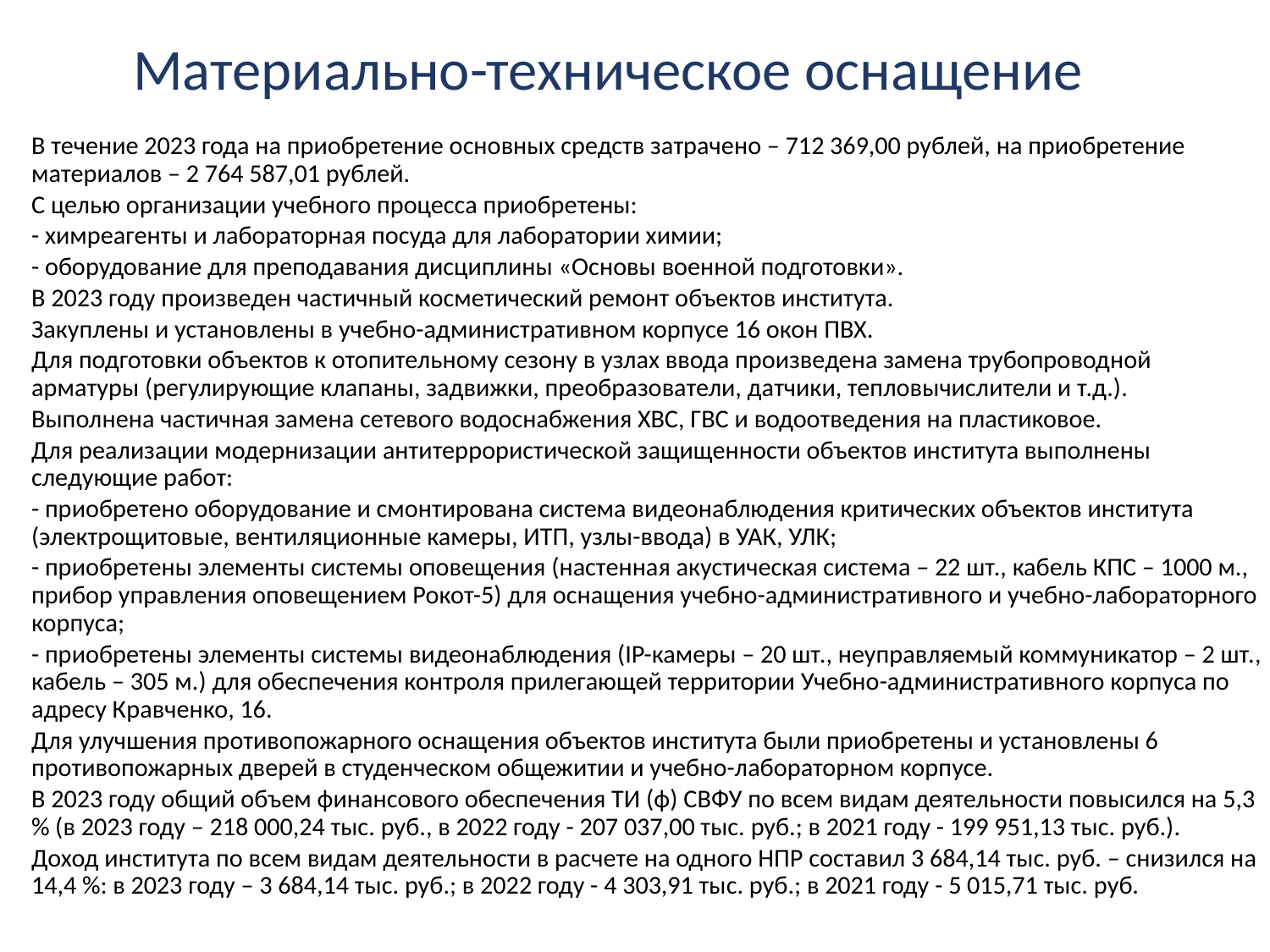

# Материально-техническое оснащение
В течение 2023 года на приобретение основных средств затрачено – 712 369,00 рублей, на приобретение материалов – 2 764 587,01 рублей.
С целью организации учебного процесса приобретены:
- химреагенты и лабораторная посуда для лаборатории химии;
- оборудование для преподавания дисциплины «Основы военной подготовки».
В 2023 году произведен частичный косметический ремонт объектов института.
Закуплены и установлены в учебно-административном корпусе 16 окон ПВХ.
Для подготовки объектов к отопительному сезону в узлах ввода произведена замена трубопроводной арматуры (регулирующие клапаны, задвижки, преобразователи, датчики, тепловычислители и т.д.).
Выполнена частичная замена сетевого водоснабжения ХВС, ГВС и водоотведения на пластиковое.
Для реализации модернизации антитеррористической защищенности объектов института выполнены следующие работ:
- приобретено оборудование и смонтирована система видеонаблюдения критических объектов института (электрощитовые, вентиляционные камеры, ИТП, узлы-ввода) в УАК, УЛК;
- приобретены элементы системы оповещения (настенная акустическая система – 22 шт., кабель КПС – 1000 м., прибор управления оповещением Рокот-5) для оснащения учебно-административного и учебно-лабораторного корпуса;
- приобретены элементы системы видеонаблюдения (IP-камеры – 20 шт., неуправляемый коммуникатор – 2 шт., кабель – 305 м.) для обеспечения контроля прилегающей территории Учебно-административного корпуса по адресу Кравченко, 16.
Для улучшения противопожарного оснащения объектов института были приобретены и установлены 6 противопожарных дверей в студенческом общежитии и учебно-лабораторном корпусе.
В 2023 году общий объем финансового обеспечения ТИ (ф) СВФУ по всем видам деятельности повысился на 5,3 % (в 2023 году – 218 000,24 тыс. руб., в 2022 году - 207 037,00 тыс. руб.; в 2021 году - 199 951,13 тыс. руб.).
Доход института по всем видам деятельности в расчете на одного НПР составил 3 684,14 тыс. руб. – снизился на 14,4 %: в 2023 году – 3 684,14 тыс. руб.; в 2022 году - 4 303,91 тыс. руб.; в 2021 году - 5 015,71 тыс. руб.